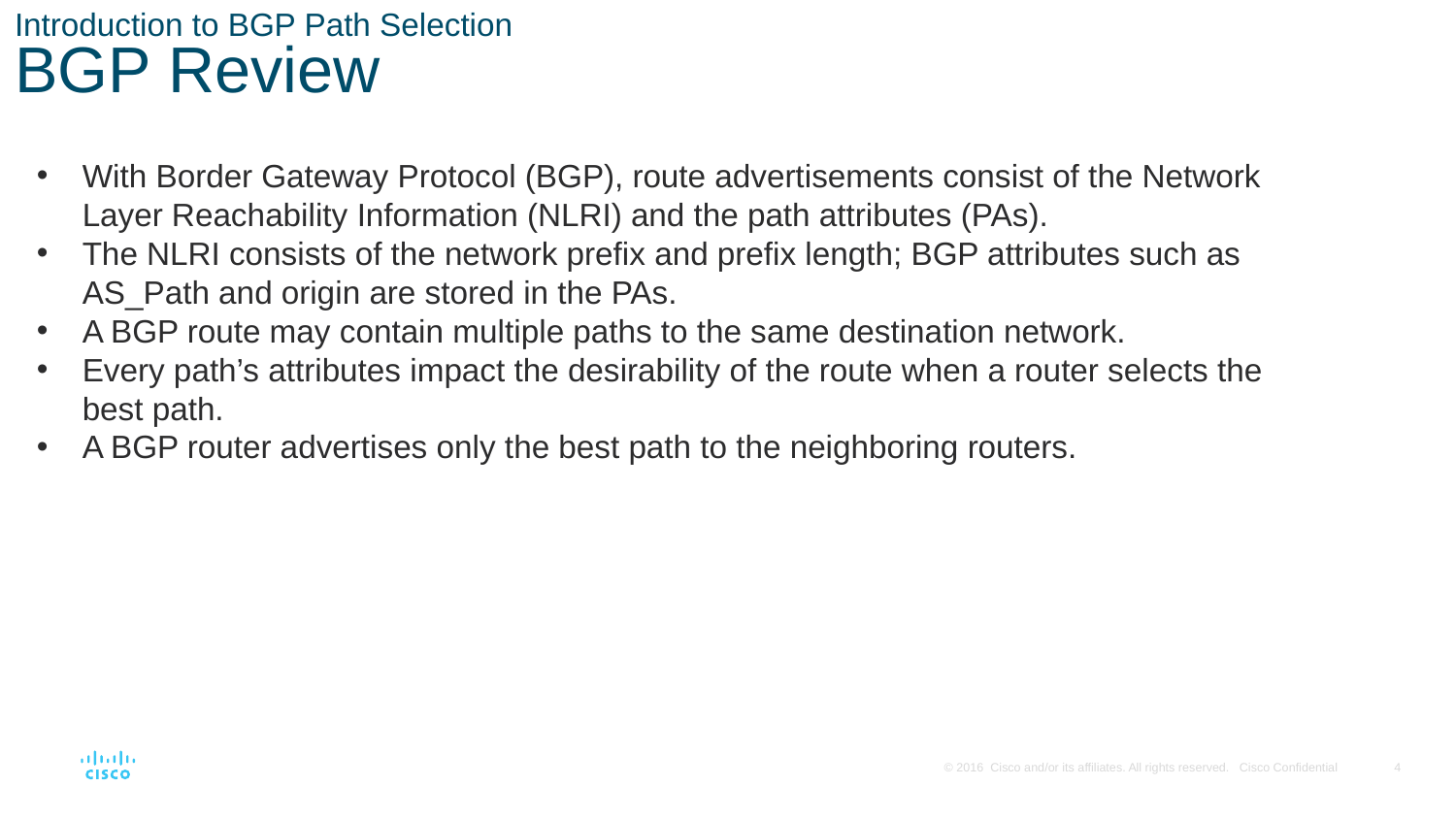

# Introduction to BGP Path Selection BGP Review
With Border Gateway Protocol (BGP), route advertisements consist of the Network Layer Reachability Information (NLRI) and the path attributes (PAs).
The NLRI consists of the network prefix and prefix length; BGP attributes such as AS_Path and origin are stored in the PAs.
A BGP route may contain multiple paths to the same destination network.
Every path’s attributes impact the desirability of the route when a router selects the best path.
A BGP router advertises only the best path to the neighboring routers.